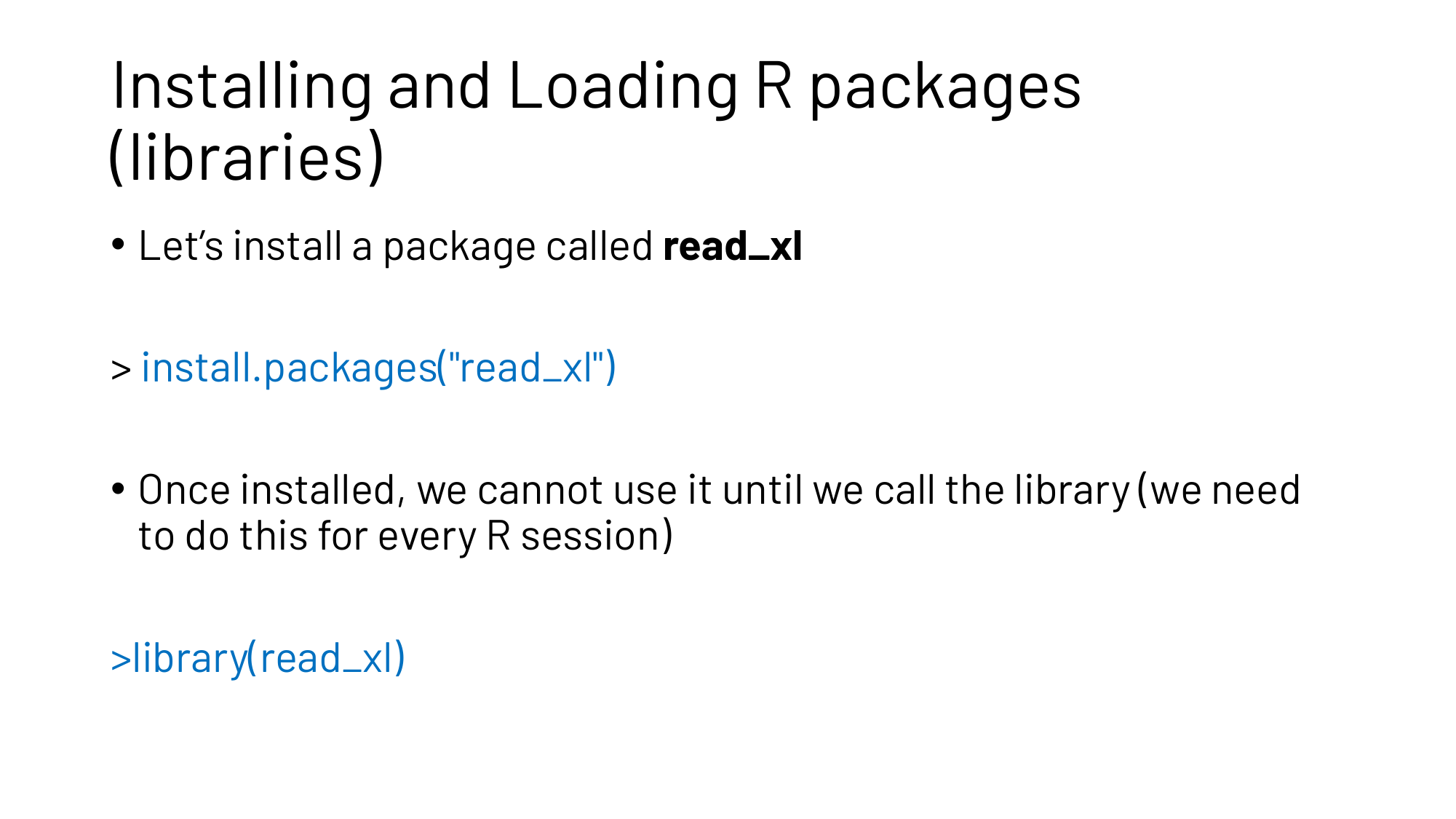

# Installing and Loading R packages (libraries)
Let’s install a package called read_xl

> install.packages("read_xl")

Once installed, we cannot use it until we call the library (we need to do this for every R session)

>library(read_xl)